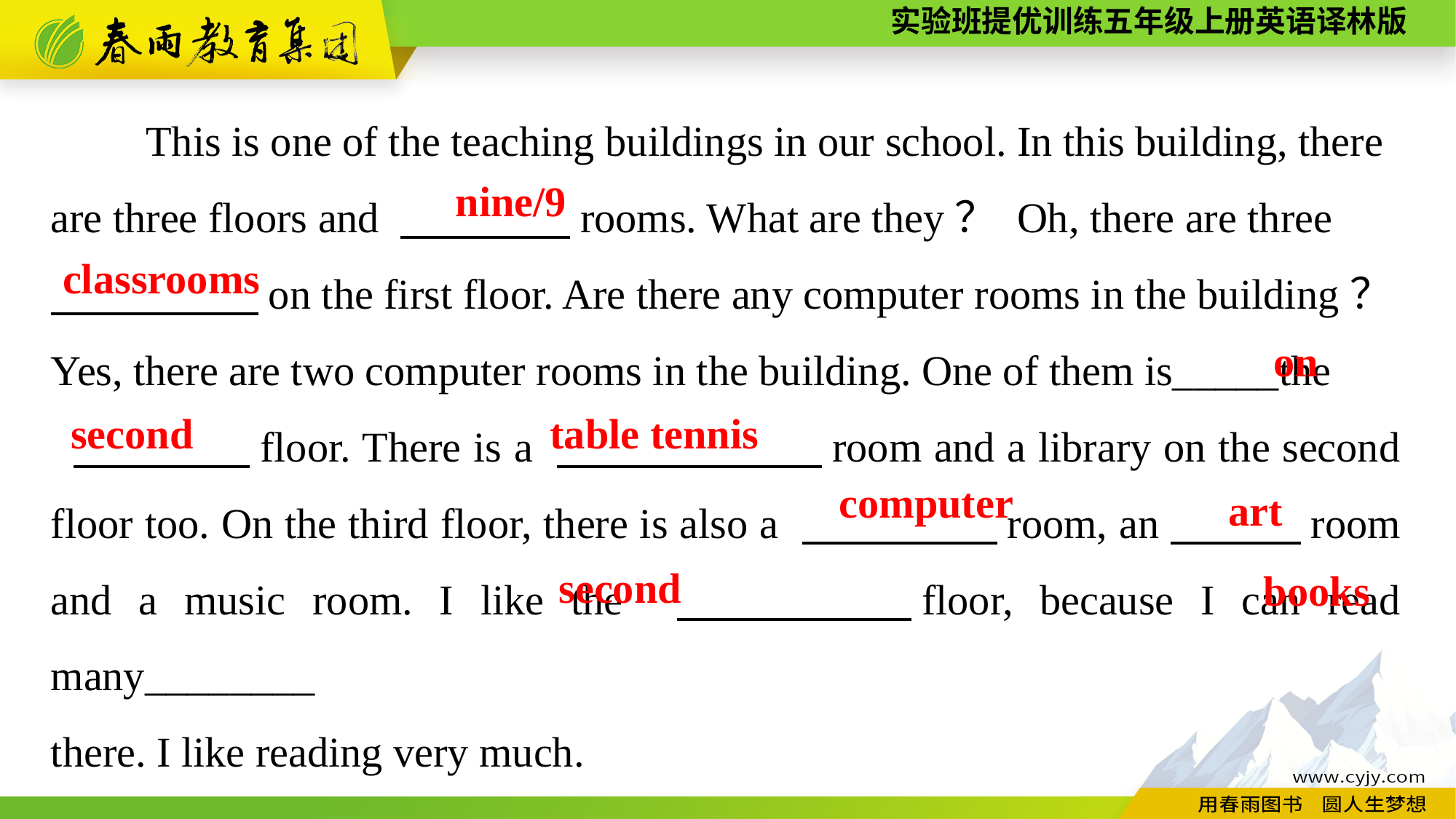

This is one of the teaching buildings in our school. In this building, there are three floors and 　　　　rooms. What are they？ Oh, there are three
　　    　　on the first floor. Are there any computer rooms in the building？ Yes, there are two computer rooms in the building. One of them is_____the
 　　　　floor. There is a 　　            　room and a library on the second floor too. On the third floor, there is also a 　  　　　room, an　　　room and a music room. I like the 　　　　floor, because I can read many________
there. I like reading very much.
nine/9
classrooms
on
table tennis
second
computer
art
second
books